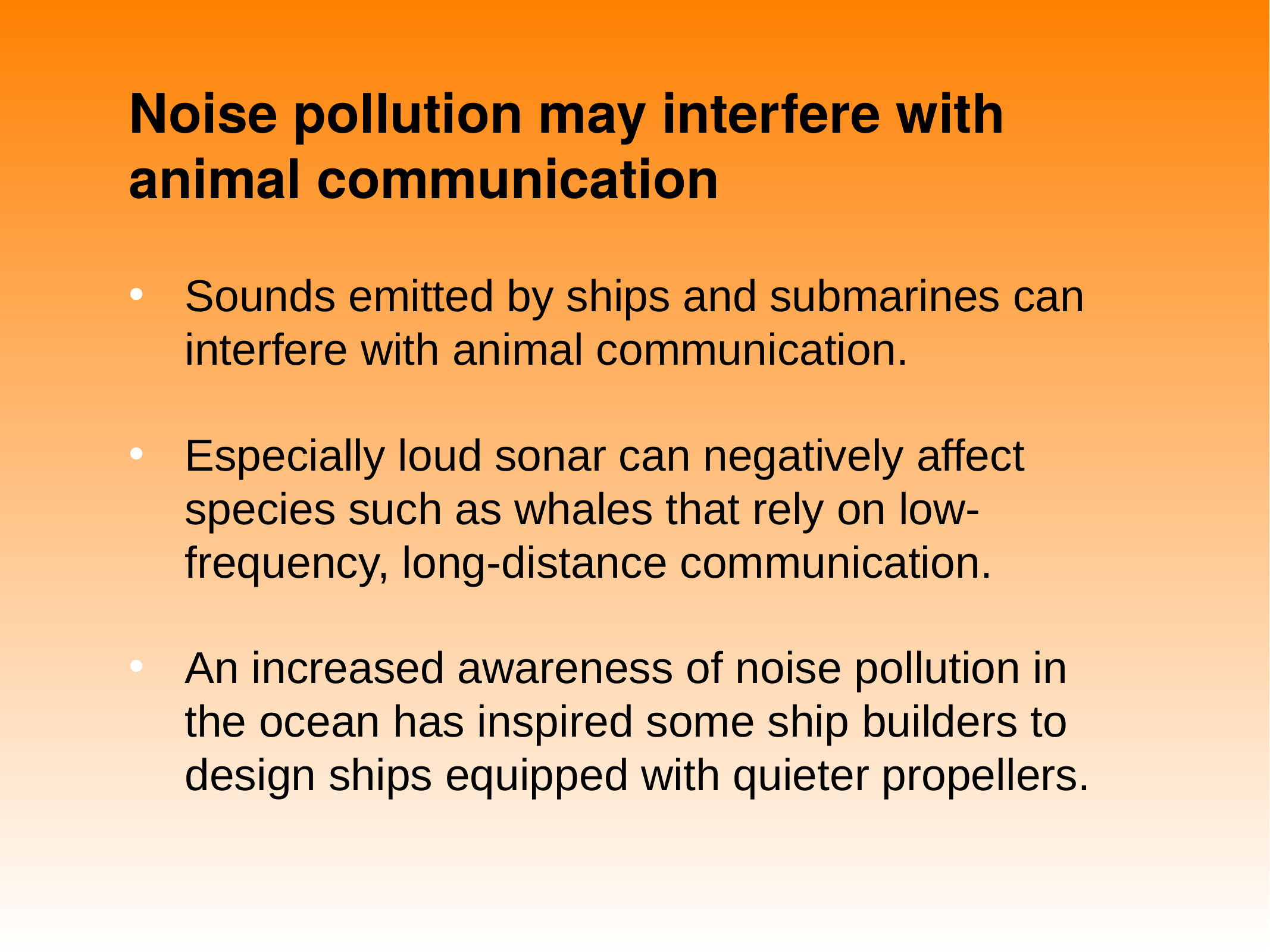

# Noise pollution may interfere with animal communication
Sounds emitted by ships and submarines can interfere with animal communication.
Especially loud sonar can negatively affect species such as whales that rely on low-frequency, long-distance communication.
An increased awareness of noise pollution in the ocean has inspired some ship builders to design ships equipped with quieter propellers.